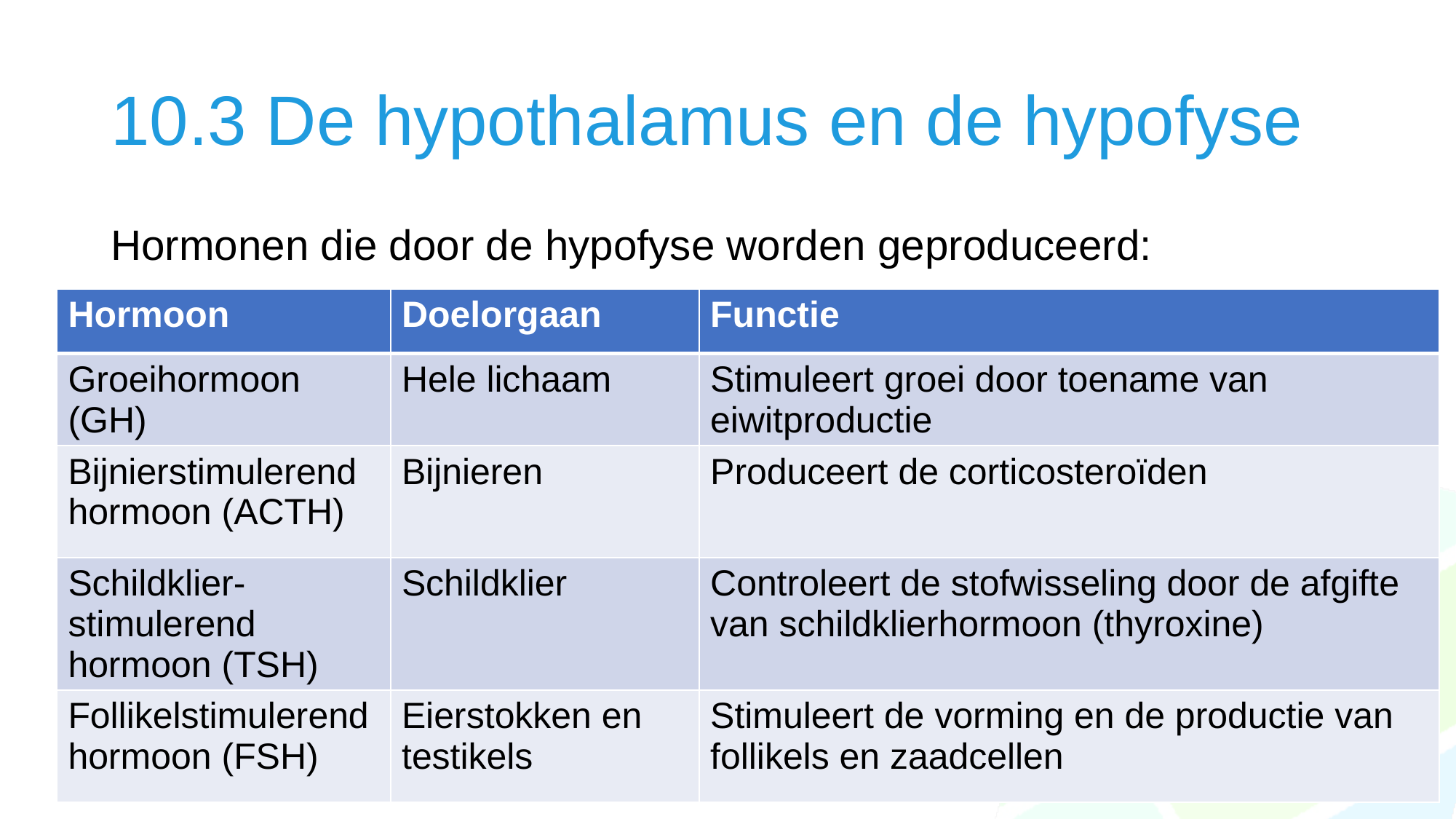

# 10.3 De hypothalamus en de hypofyse
Hormonen die door de hypofyse worden geproduceerd:
| Hormoon | Doelorgaan | Functie |
| --- | --- | --- |
| Groeihormoon (GH) | Hele lichaam | Stimuleert groei door toename van eiwitproductie |
| Bijnierstimulerend hormoon (ACTH) | Bijnieren | Produceert de corticosteroïden |
| Schildklier- stimulerend hormoon (TSH) | Schildklier | Controleert de stofwisseling door de afgifte van schildklierhormoon (thyroxine) |
| Follikelstimulerend hormoon (FSH) | Eierstokken en testikels | Stimuleert de vorming en de productie van follikels en zaadcellen |
Anatomie en fysiologie
De hormoonhuishouding